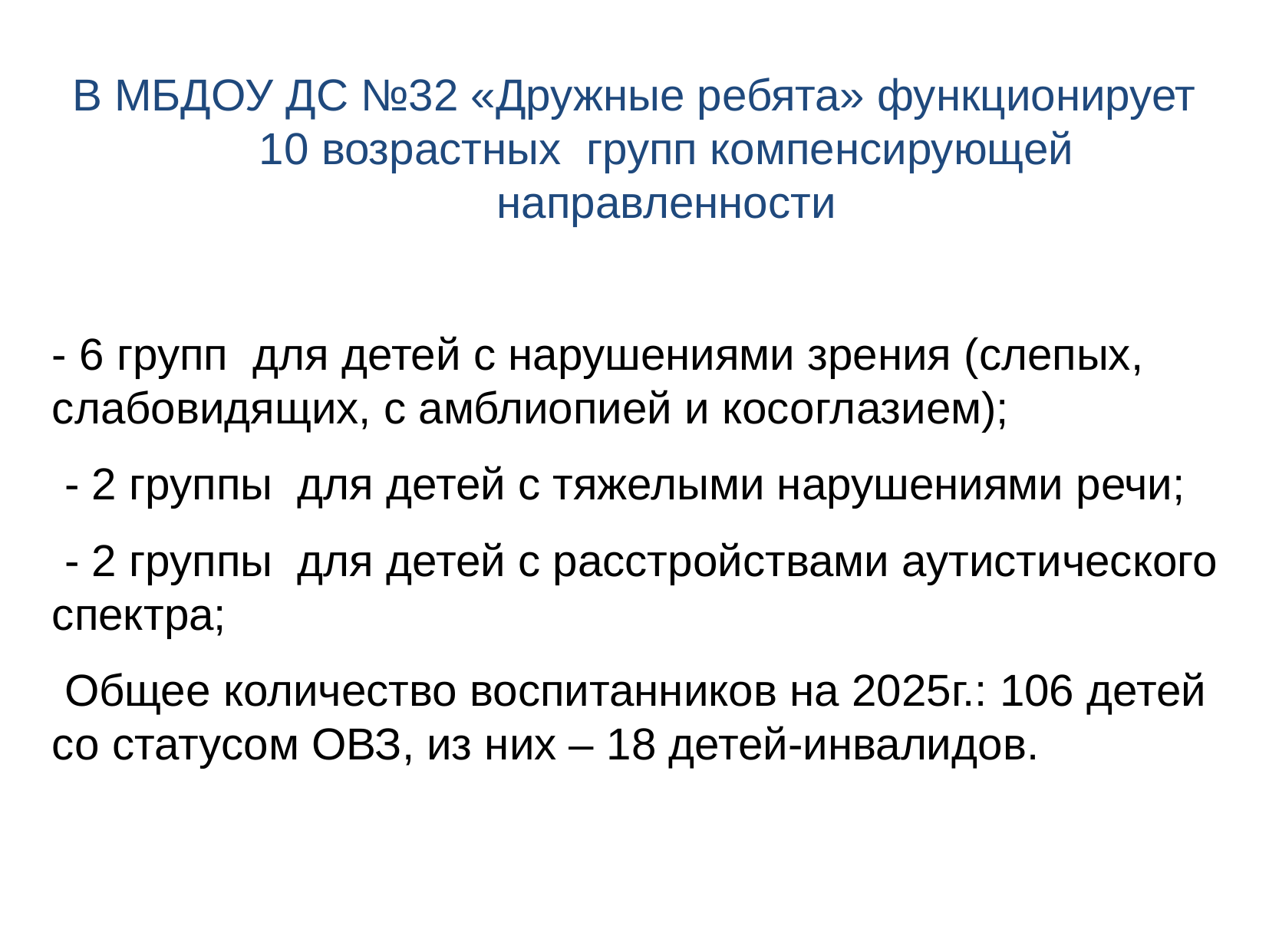

В МБДОУ ДС №32 «Дружные ребята» функционирует 10 возрастных  групп компенсирующей направленности

- 6 групп  для детей с нарушениями зрения (слепых, слабовидящих, с амблиопией и косоглазием);
 - 2 группы  для детей с тяжелыми нарушениями речи;
 - 2 группы  для детей с расстройствами аутистического спектра;
 Общее количество воспитанников на 2025г.: 106 детей со статусом ОВЗ, из них – 18 детей-инвалидов.